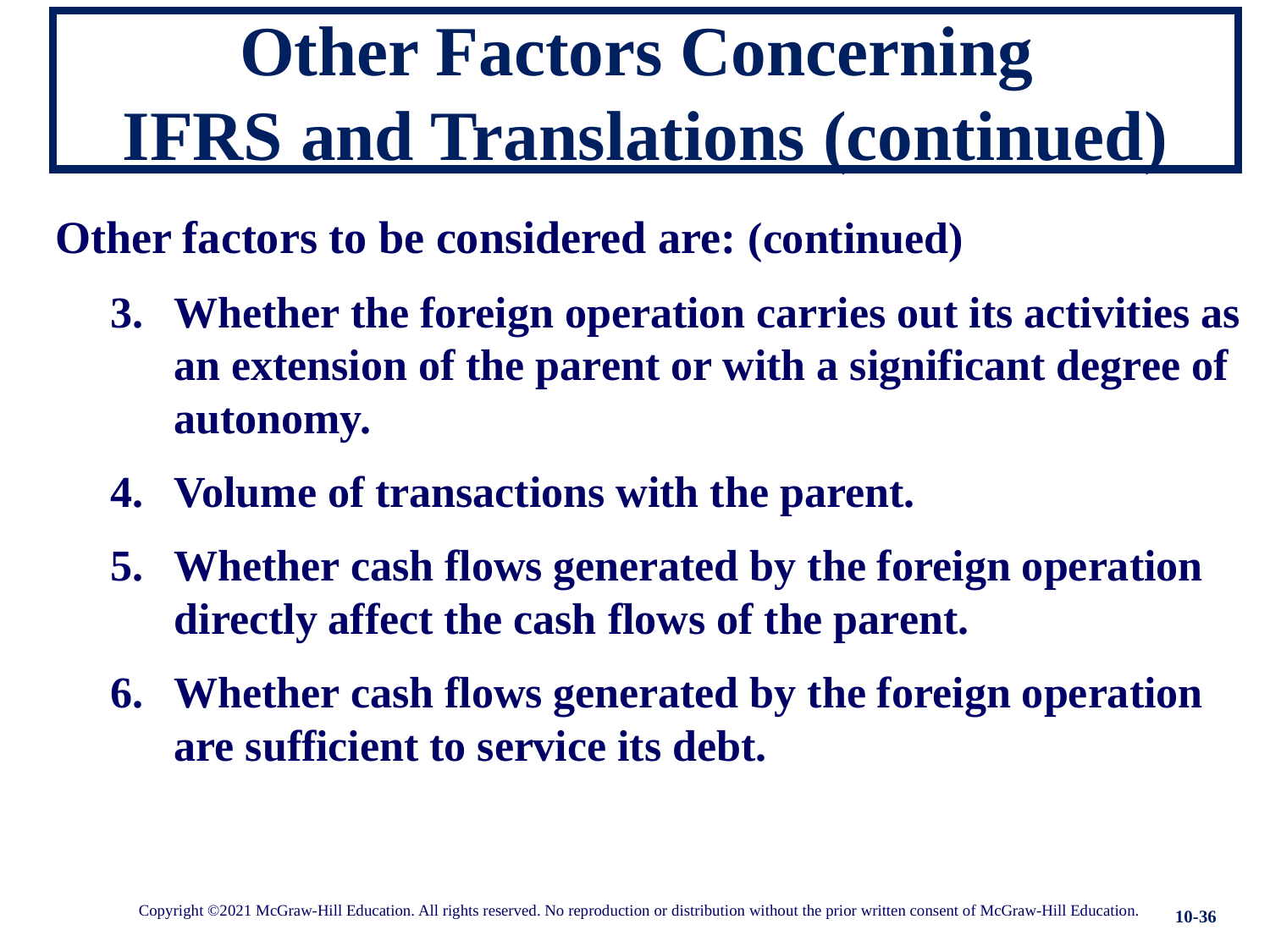

# Other Factors Concerning IFRS and Translations (continued)
Other factors to be considered are: (continued)
Whether the foreign operation carries out its activities as an extension of the parent or with a significant degree of autonomy.
Volume of transactions with the parent.
Whether cash flows generated by the foreign operation directly affect the cash flows of the parent.
Whether cash flows generated by the foreign operation are sufficient to service its debt.
10-36
Copyright ©2021 McGraw-Hill Education. All rights reserved. No reproduction or distribution without the prior written consent of McGraw-Hill Education.